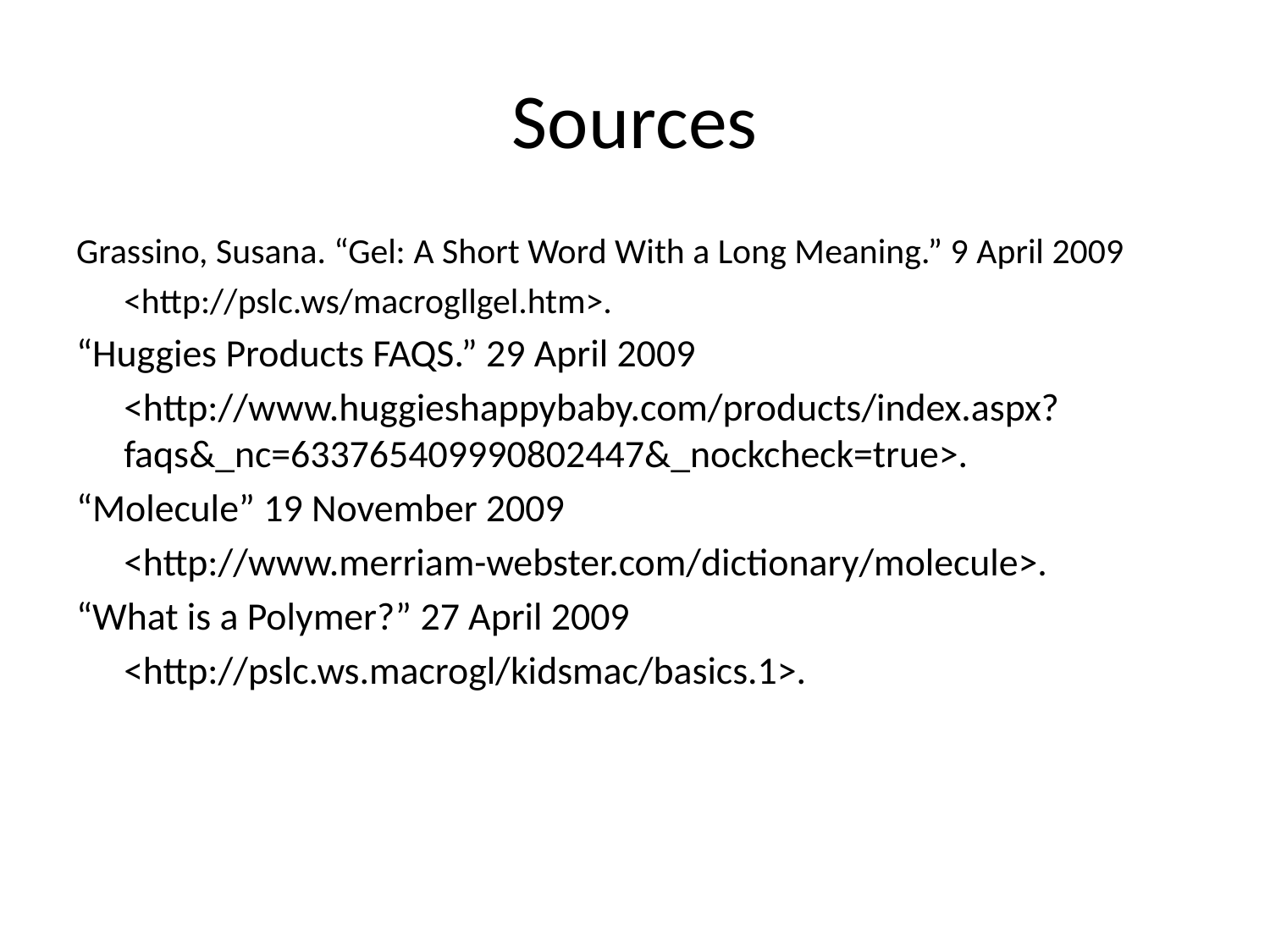

# Sources
Grassino, Susana. “Gel: A Short Word With a Long Meaning.” 9 April 2009
	<http://pslc.ws/macrogllgel.htm>.
“Huggies Products FAQS.” 29 April 2009
	<http://www.huggieshappybaby.com/products/index.aspx?faqs&_nc=633765409990802447&_nockcheck=true>.
“Molecule” 19 November 2009
	<http://www.merriam-webster.com/dictionary/molecule>.
“What is a Polymer?” 27 April 2009
	<http://pslc.ws.macrogl/kidsmac/basics.1>.